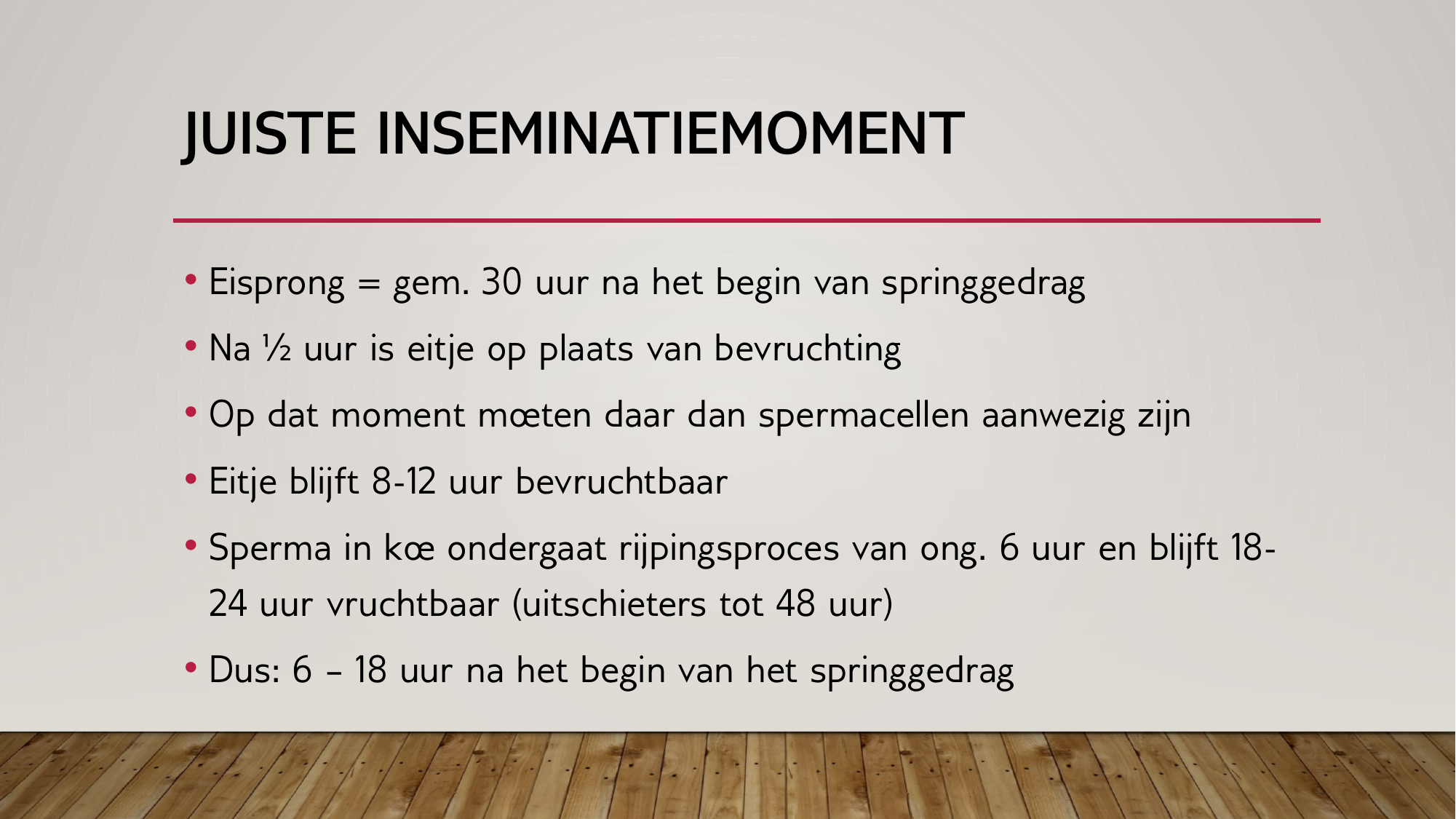

# Juiste inseminatiemoment
Eisprong = gem. 30 uur na het begin van springgedrag
Na ½ uur is eitje op plaats van bevruchting
Op dat moment moeten daar dan spermacellen aanwezig zijn
Eitje blijft 8-12 uur bevruchtbaar
Sperma in koe ondergaat rijpingsproces van ong. 6 uur en blijft 18-24 uur vruchtbaar (uitschieters tot 48 uur)
Dus: 6 – 18 uur na het begin van het springgedrag